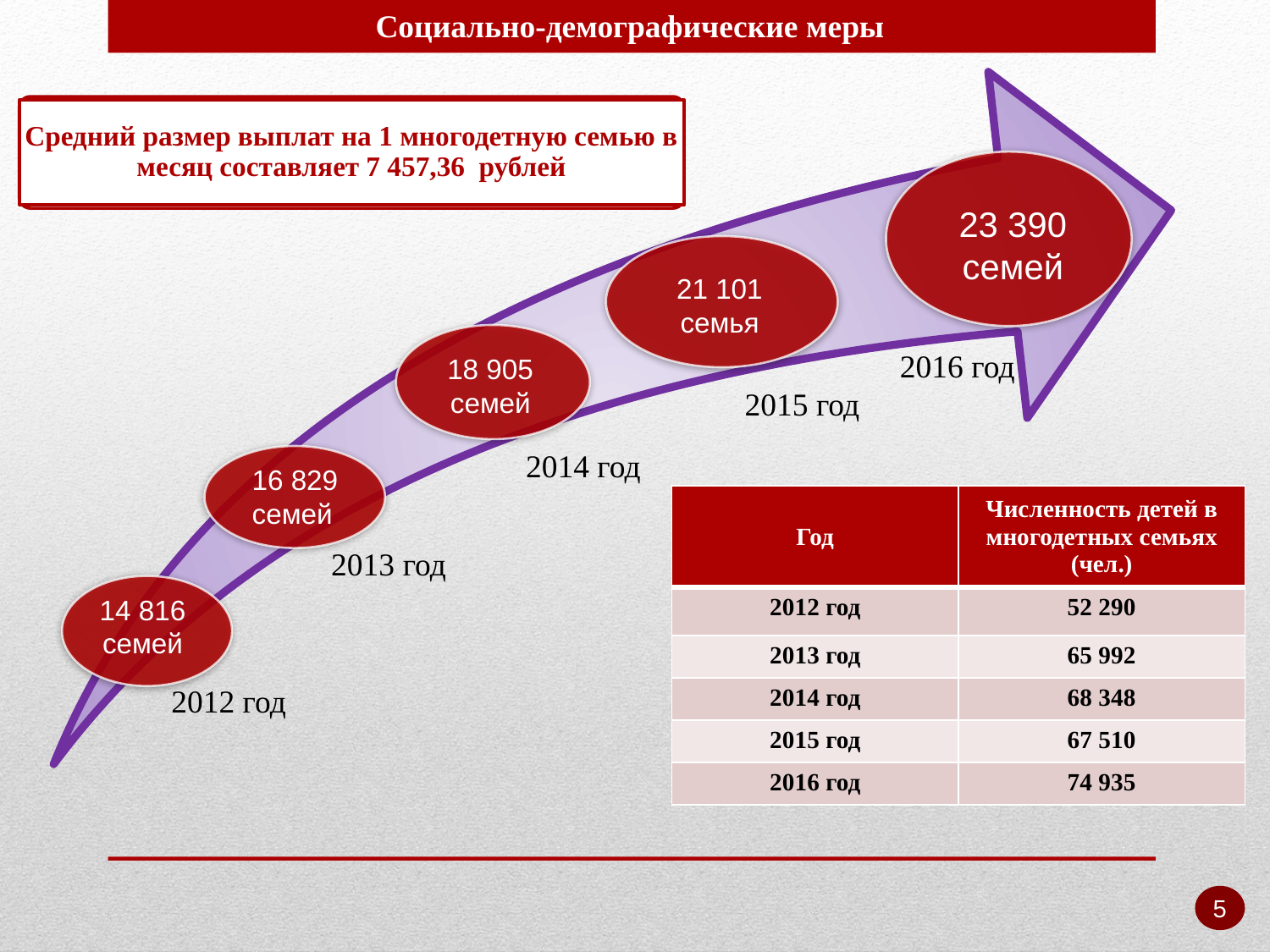

Социально-демографические меры

2012 год

2013 год

2014 год

2015 год
   2016 год

Средний размер выплат на 1 многодетную семью в месяц составляет 7 457,36  рублей
23 390
семей
21 101
семья
18 905
семей
16 829
семей
| Год | Численность детей в многодетных семьях (чел.) |
| --- | --- |
| 2012 год | 52 290 |
| 2013 год | 65 992 |
| 2014 год | 68 348 |
| 2015 год | 67 510 |
| 2016 год | 74 935 |
14 816
семей
5